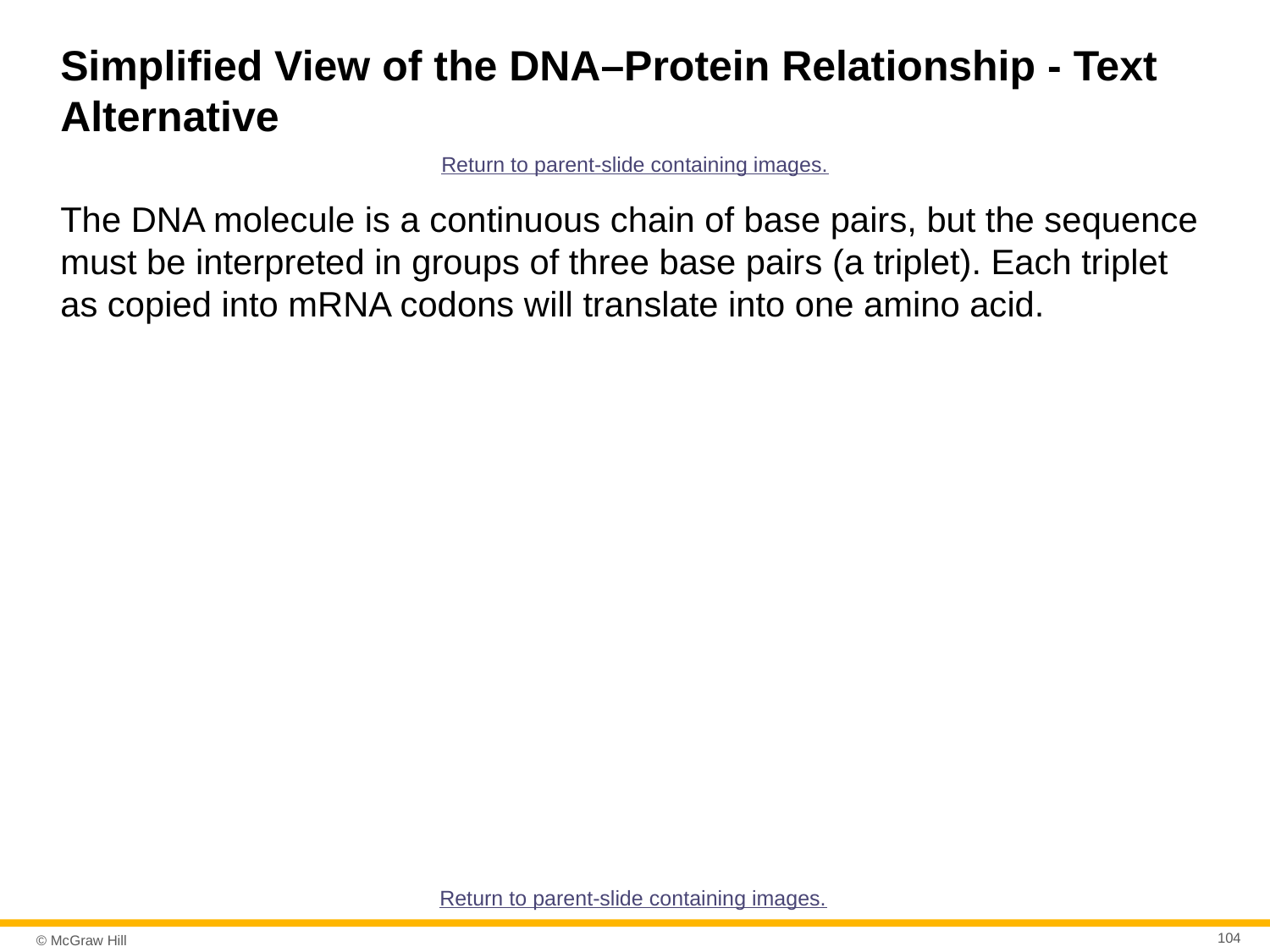

# Simplified View of the DNA–Protein Relationship - Text Alternative
Return to parent-slide containing images.
The DNA molecule is a continuous chain of base pairs, but the sequence must be interpreted in groups of three base pairs (a triplet). Each triplet as copied into mRNA codons will translate into one amino acid.
Return to parent-slide containing images.